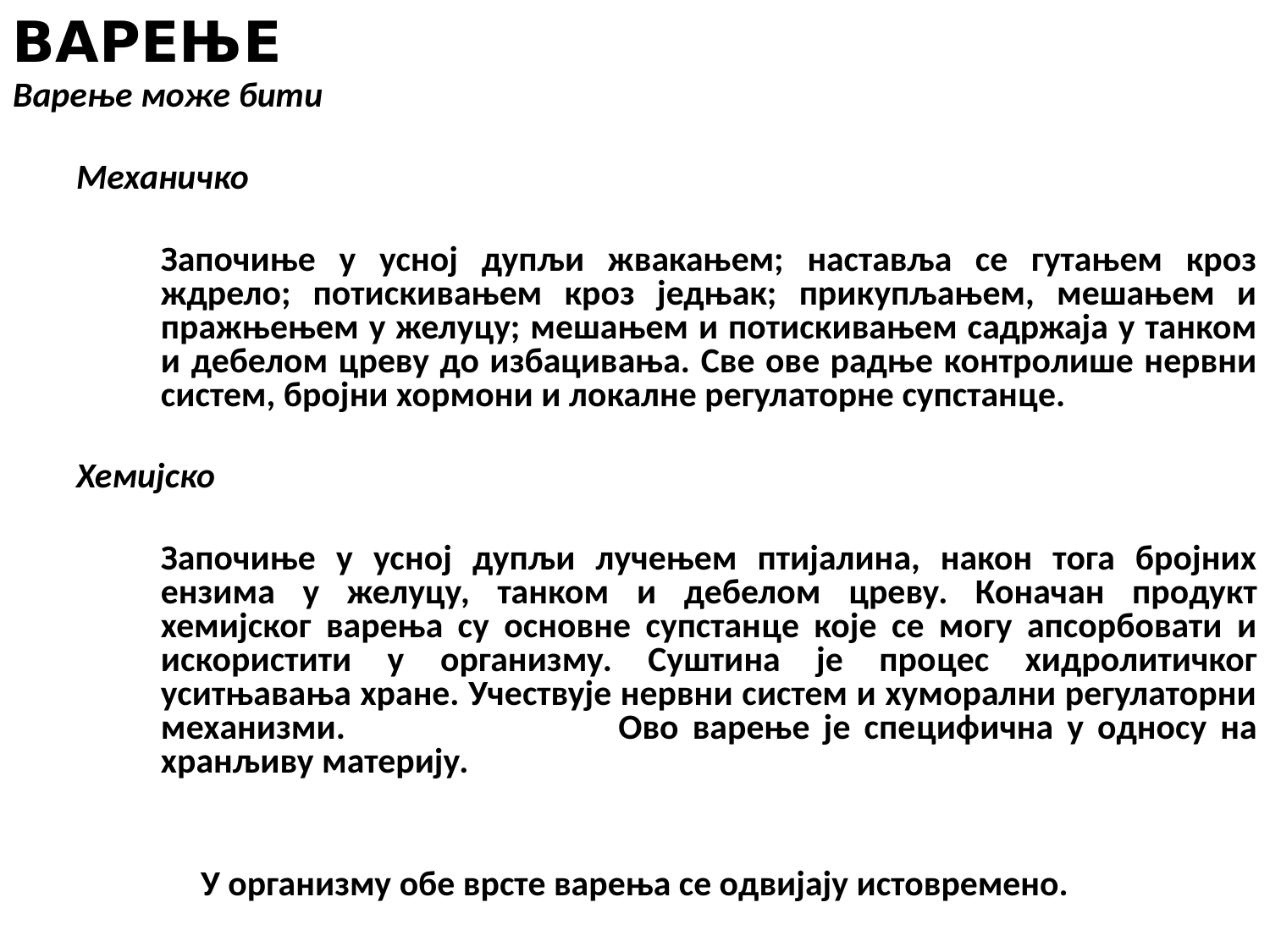

ВАРЕЊЕ
Варење може бити

Механичко

	Започиње у усној дупљи жвакањем; наставља се гутањем кроз ждрело; потискивањем кроз једњак; прикупљањем, мешањем и пражњењем у желуцу; мешањем и потискивањем садржаја у танком и дебелом цреву до избацивања. Све ове радње контролише нервни систем, бројни хормони и локалне регулаторне супстанце.

Хемијско

	Започиње у усној дупљи лучењем птијалина, након тога бројних ензима у желуцу, танком и дебелом цреву. Коначан продукт хемијског варења су основне супстанце које се могу апсорбовати и искористити у организму. Суштина је процес хидролитичког уситњавања хране. Учествује нервни систем и хуморални регулаторни механизми.                    Ово варење је специфична у односу на хранљиву материју.

У организму обе врсте варења се одвијају истовремено.